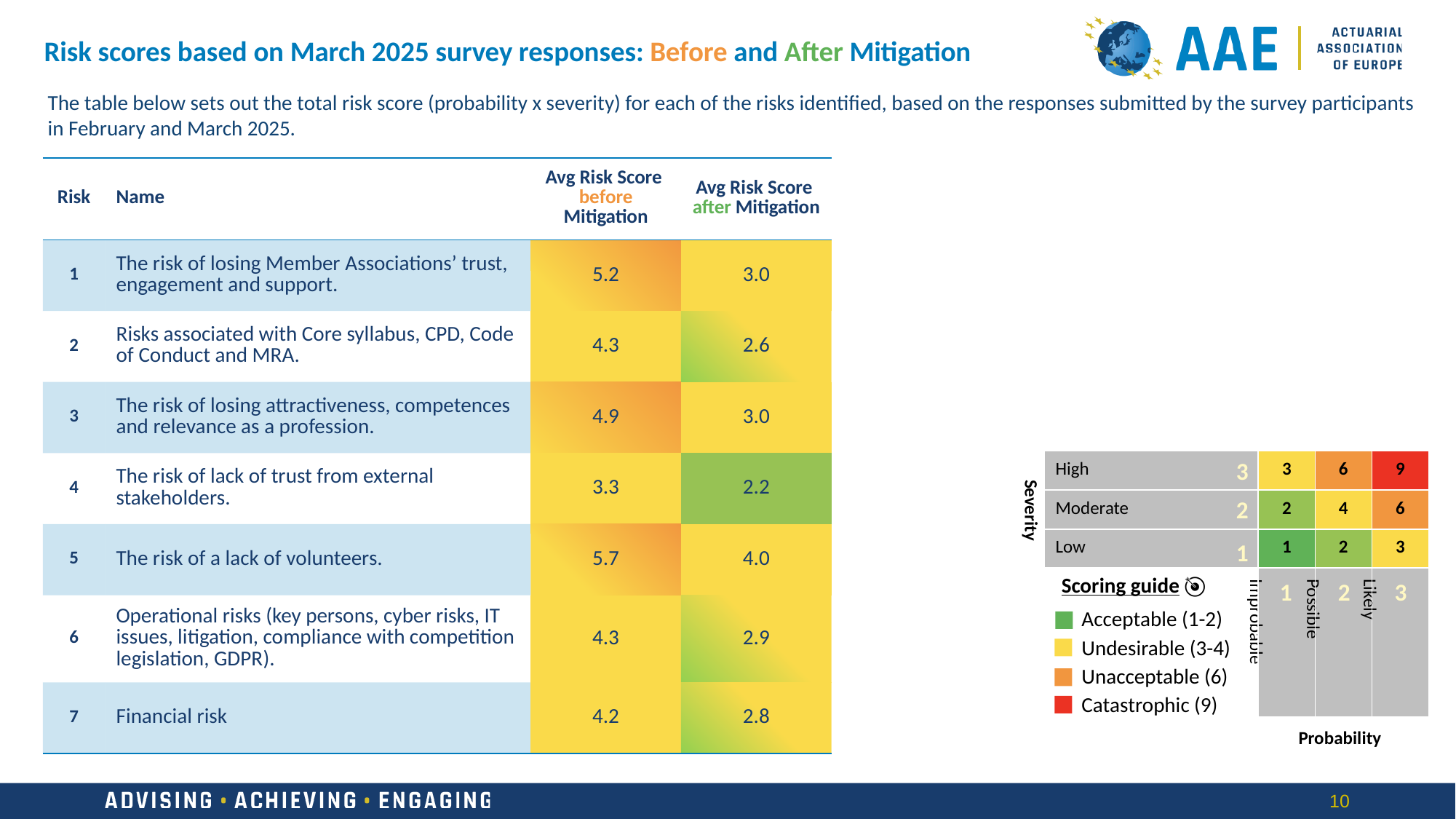

Risk scores based on March 2025 survey responses: Before and After Mitigation
The table below sets out the total risk score (probability x severity) for each of the risks identified, based on the responses submitted by the survey participants in February and March 2025.
| Risk | Name | Avg Risk Score before Mitigation | Avg Risk Score after Mitigation |
| --- | --- | --- | --- |
| 1 | The risk of losing Member Associations’ trust, engagement and support. | 5.2 | 3.0 |
| 2 | Risks associated with Core syllabus, CPD, Code of Conduct and MRA. | 4.3 | 2.6 |
| 3 | The risk of losing attractiveness, competences and relevance as a profession. | 4.9 | 3.0 |
| 4 | The risk of lack of trust from external stakeholders. | 3.3 | 2.2 |
| 5 | The risk of a lack of volunteers. | 5.7 | 4.0 |
| 6 | Operational risks (key persons, cyber risks, IT issues, litigation, compliance with competition legislation, GDPR). | 4.3 | 2.9 |
| 7 | Financial risk | 4.2 | 2.8 |
3
| High | 3 | 6 | 9 |
| --- | --- | --- | --- |
| Moderate | 2 | 4 | 6 |
| Low | 1 | 2 | 3 |
|  | Improbable | Possible | Likely |
Severity
2
1
Scoring guide 🎯
1
2
3
Acceptable (1-2)
Undesirable (3-4)
Unacceptable (6)
Catastrophic (9)

Probability
10